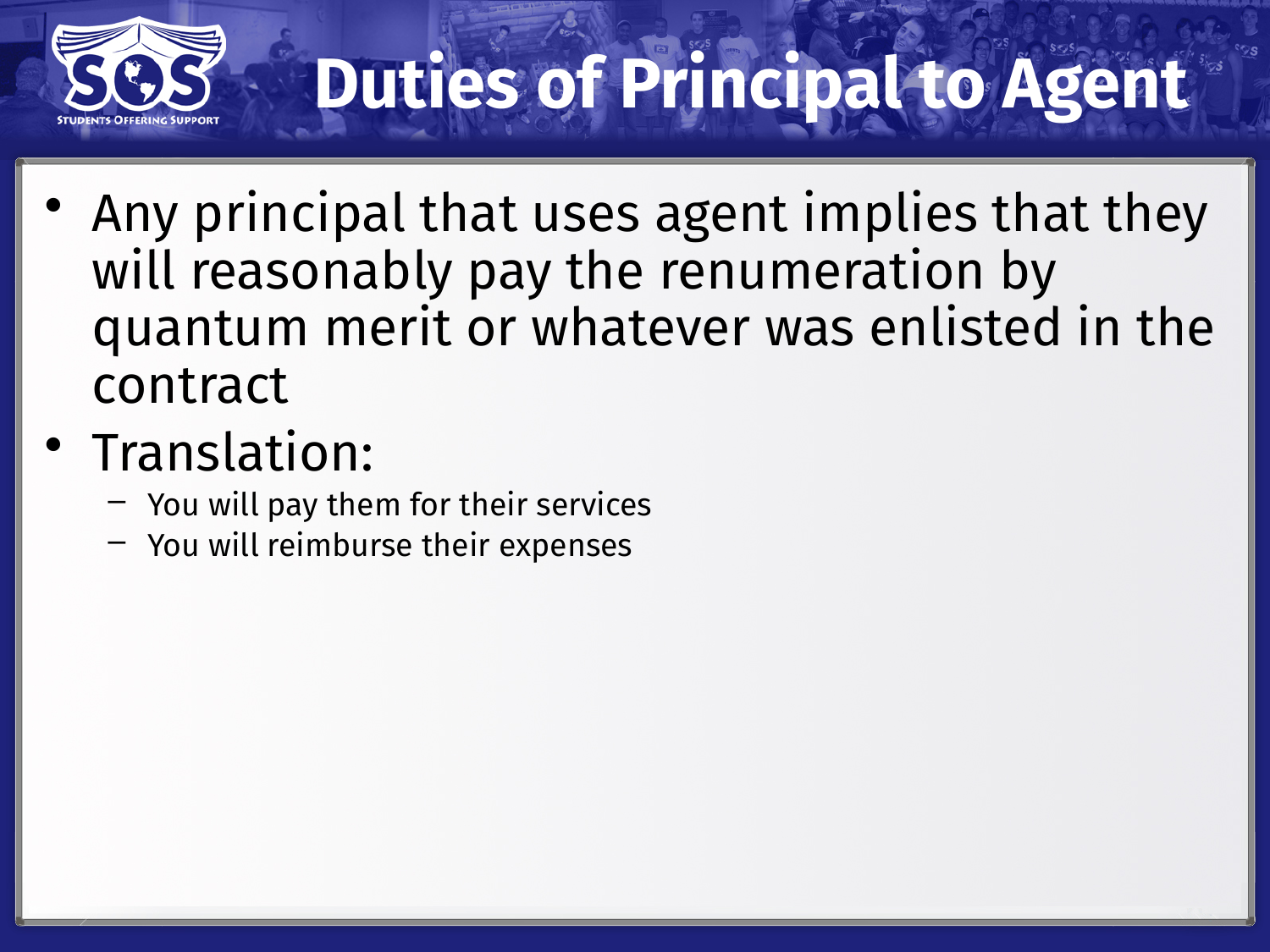

# Duties of Principal to Agent
Any principal that uses agent implies that they will reasonably pay the renumeration by quantum merit or whatever was enlisted in the contract
Translation:
You will pay them for their services
You will reimburse their expenses